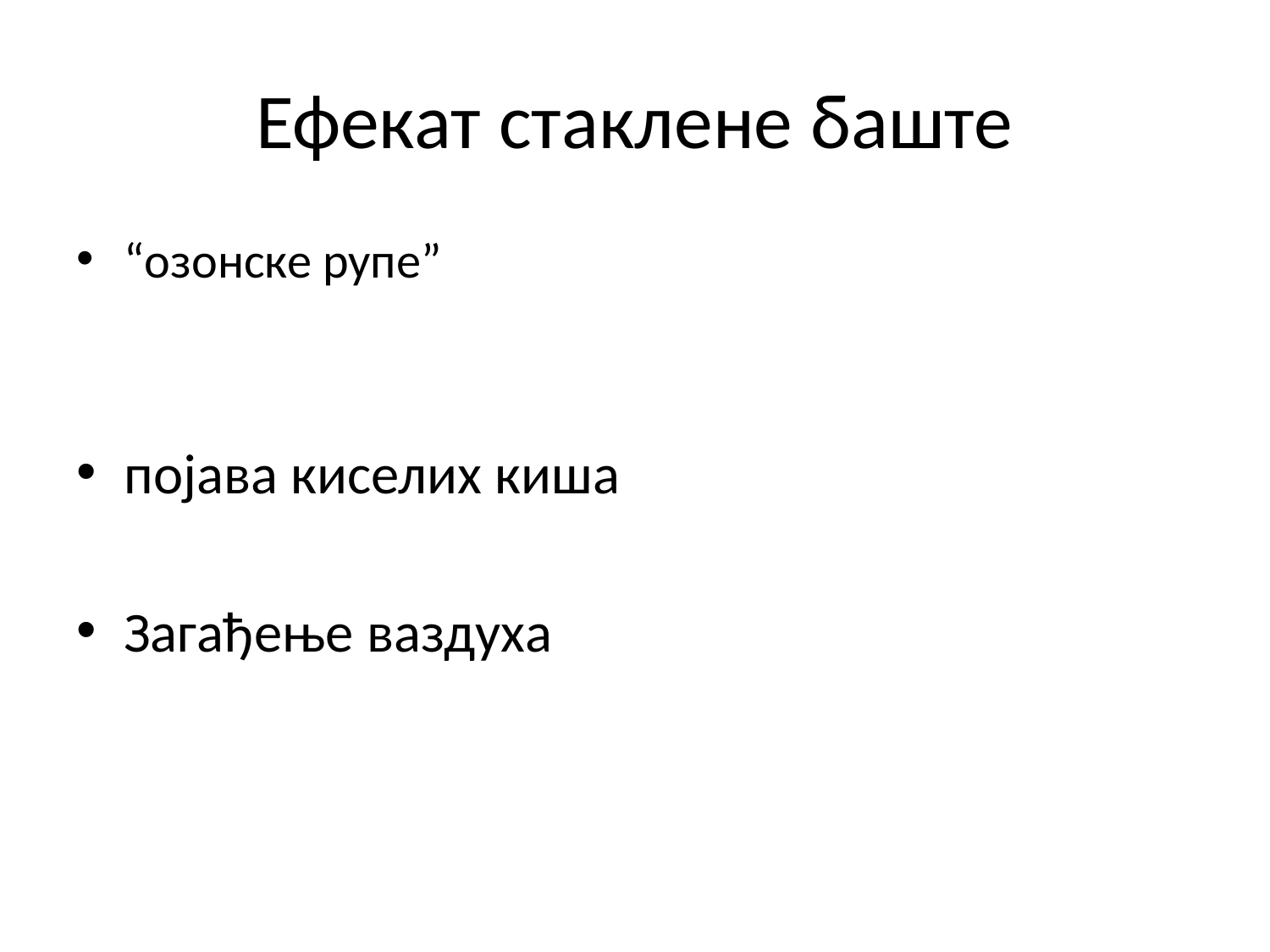

# Ефекат стаклене баште
“озонске рупе”

појава киселих киша

Загађење ваздуха